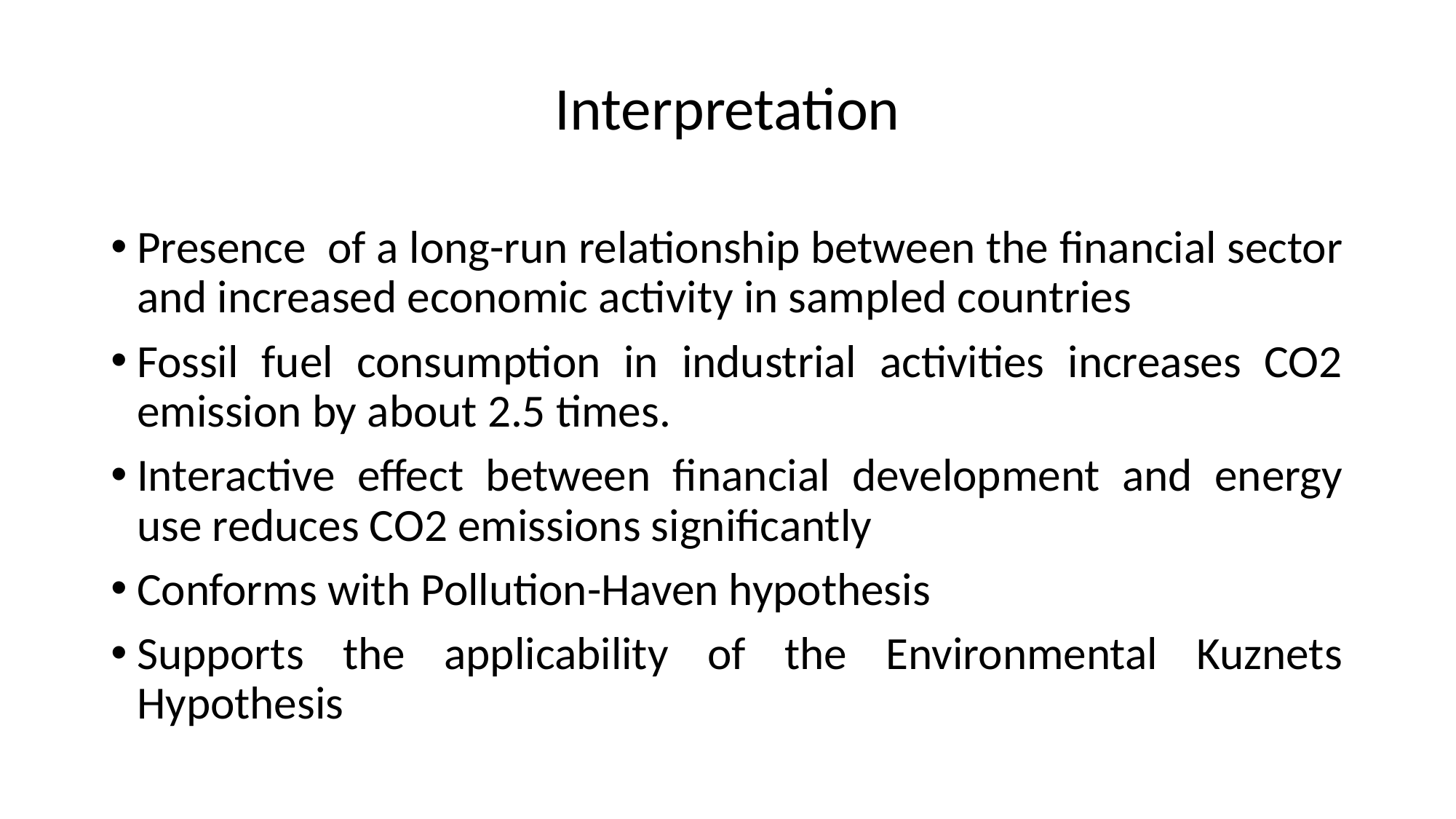

# Interpretation
Presence  of a long-run relationship between the financial sector and increased economic activity in sampled countries
Fossil fuel consumption in industrial activities increases CO2 emission by about 2.5 times.
Interactive effect between financial development and energy use reduces CO2 emissions significantly
Conforms with Pollution-Haven hypothesis
Supports the applicability of the Environmental Kuznets Hypothesis